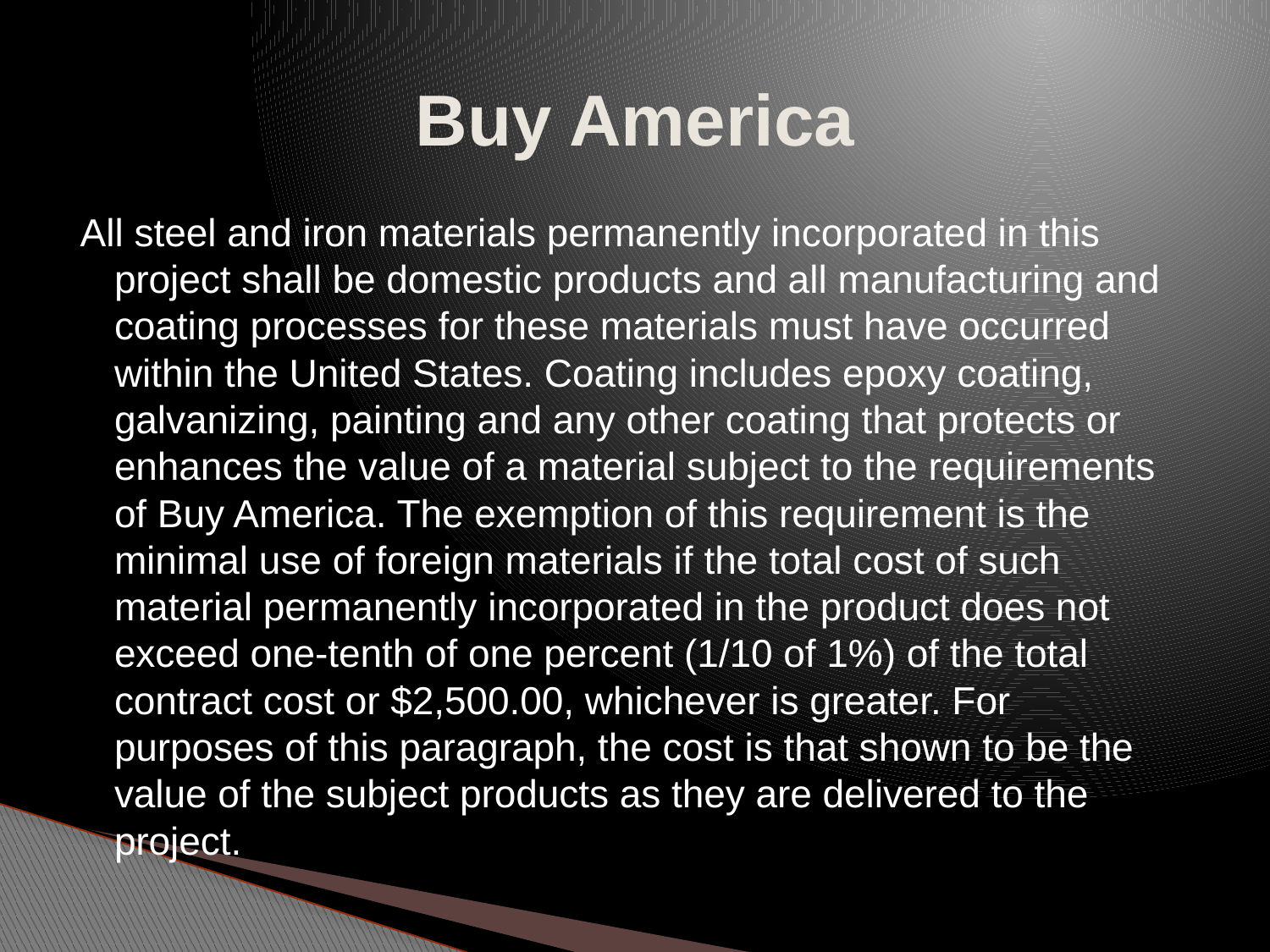

# Buy America

All steel and iron materials permanently incorporated in this project shall be domestic products and all manufacturing and coating processes for these materials must have occurred within the United States. Coating includes epoxy coating, galvanizing, painting and any other coating that protects or enhances the value of a material subject to the requirements of Buy America. The exemption of this requirement is the minimal use of foreign materials if the total cost of such material permanently incorporated in the product does not exceed one-tenth of one percent (1/10 of 1%) of the total contract cost or $2,500.00, whichever is greater. For purposes of this paragraph, the cost is that shown to be the value of the subject products as they are delivered to the project.